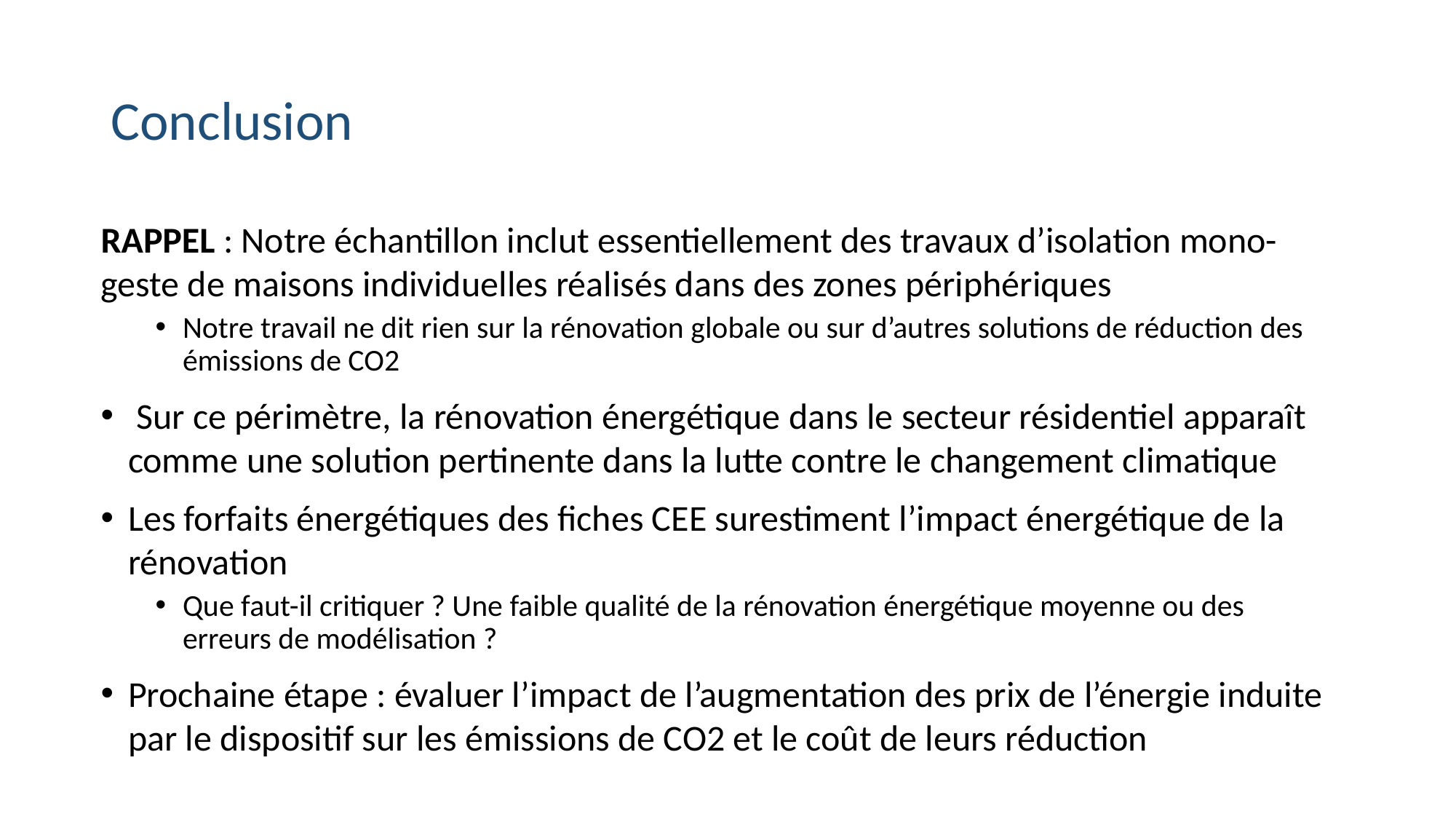

# Conclusion
RAPPEL : Notre échantillon inclut essentiellement des travaux d’isolation mono-geste de maisons individuelles réalisés dans des zones périphériques
Notre travail ne dit rien sur la rénovation globale ou sur d’autres solutions de réduction des émissions de CO2
 Sur ce périmètre, la rénovation énergétique dans le secteur résidentiel apparaît comme une solution pertinente dans la lutte contre le changement climatique
Les forfaits énergétiques des fiches CEE surestiment l’impact énergétique de la rénovation
Que faut-il critiquer ? Une faible qualité de la rénovation énergétique moyenne ou des erreurs de modélisation ?
Prochaine étape : évaluer l’impact de l’augmentation des prix de l’énergie induite par le dispositif sur les émissions de CO2 et le coût de leurs réduction